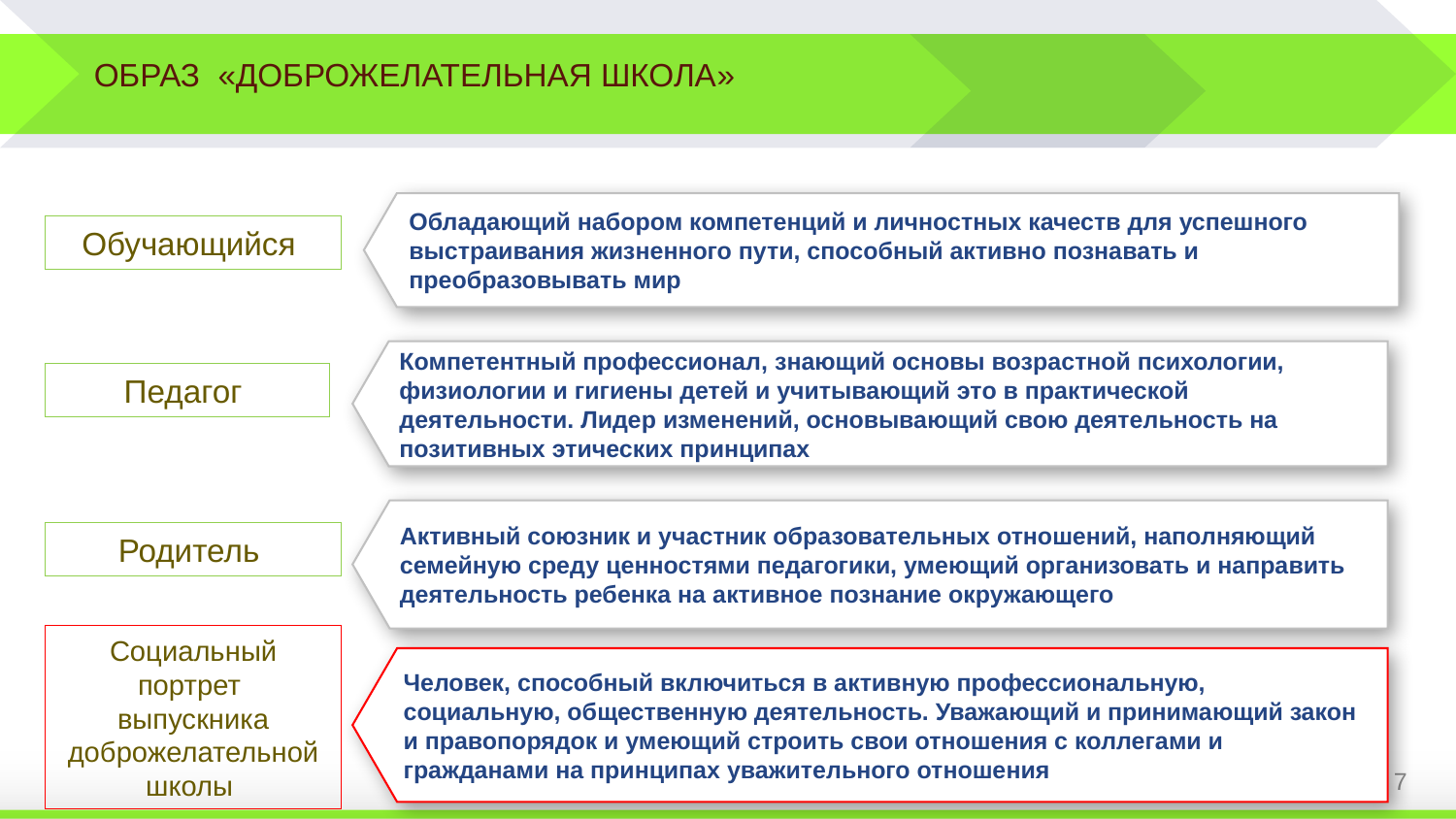

ОБРАЗ  «ДОБРОЖЕЛАТЕЛЬНАЯ ШКОЛА»

Обладающий набором компетенций и личностных качеств для успешного выстраивания жизненного пути, способный активно познавать и преобразовывать мир
Обучающийся
Компетентный профессионал, знающий основы возрастной психологии, физиологии и гигиены детей и учитывающий это в практической деятельности. Лидер изменений, основывающий свою деятельность на позитивных этических принципах
Педагог
Активный союзник и участник образовательных отношений, наполняющий семейную среду ценностями педагогики, умеющий организовать и направить деятельность ребенка на активное познание окружающего
Родитель
Социальный портрет  выпускника доброжелательной школы
Человек, способный включиться в активную профессиональную, социальную, общественную деятельность. Уважающий и принимающий закон и правопорядок и умеющий строить свои отношения с коллегами и гражданами на принципах уважительного отношения

7